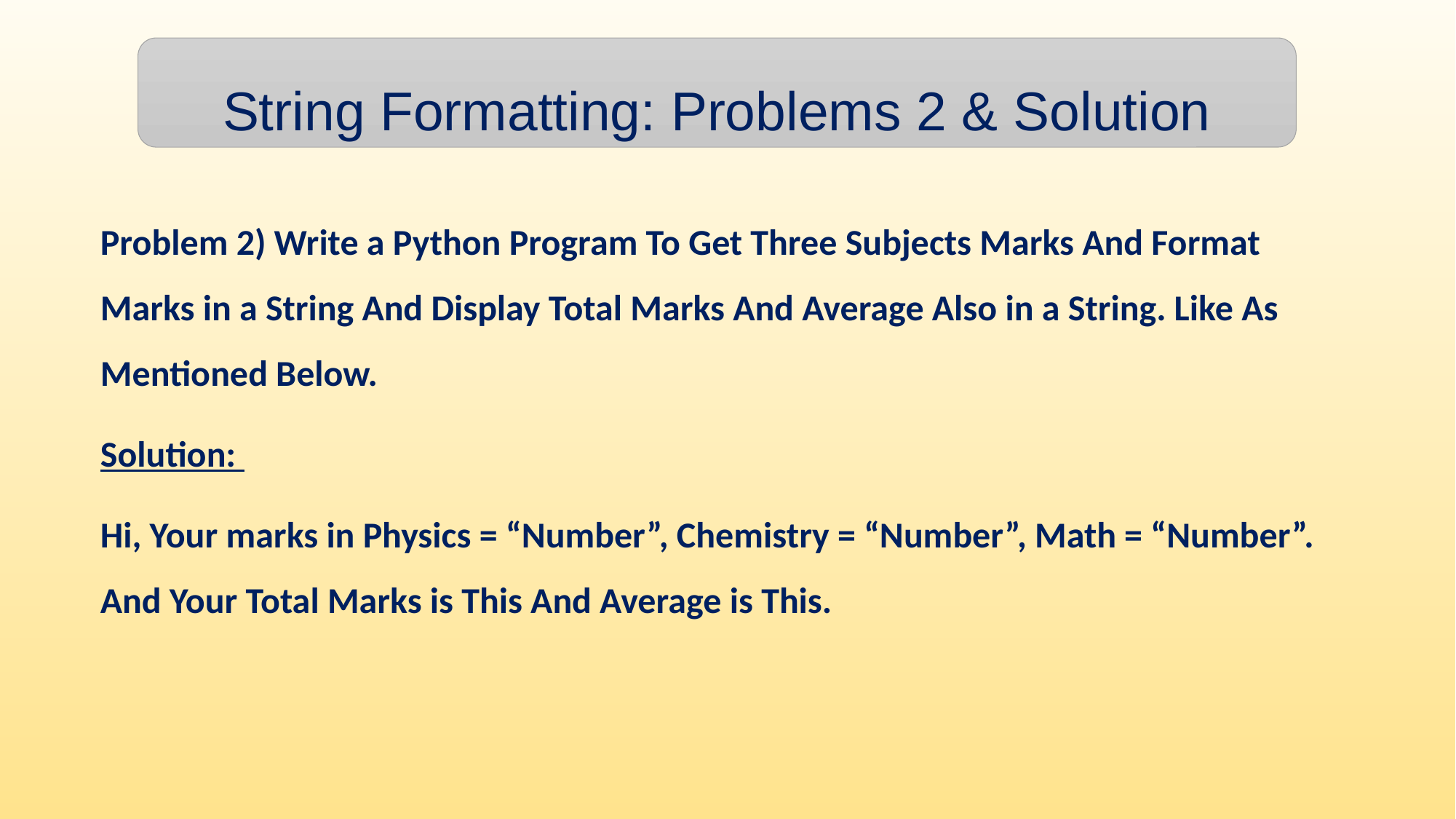

String Formatting: Problems 2 & Solution
Problem 2) Write a Python Program To Get Three Subjects Marks And Format Marks in a String And Display Total Marks And Average Also in a String. Like As Mentioned Below.
Solution:
Hi, Your marks in Physics = “Number”, Chemistry = “Number”, Math = “Number”. And Your Total Marks is This And Average is This.